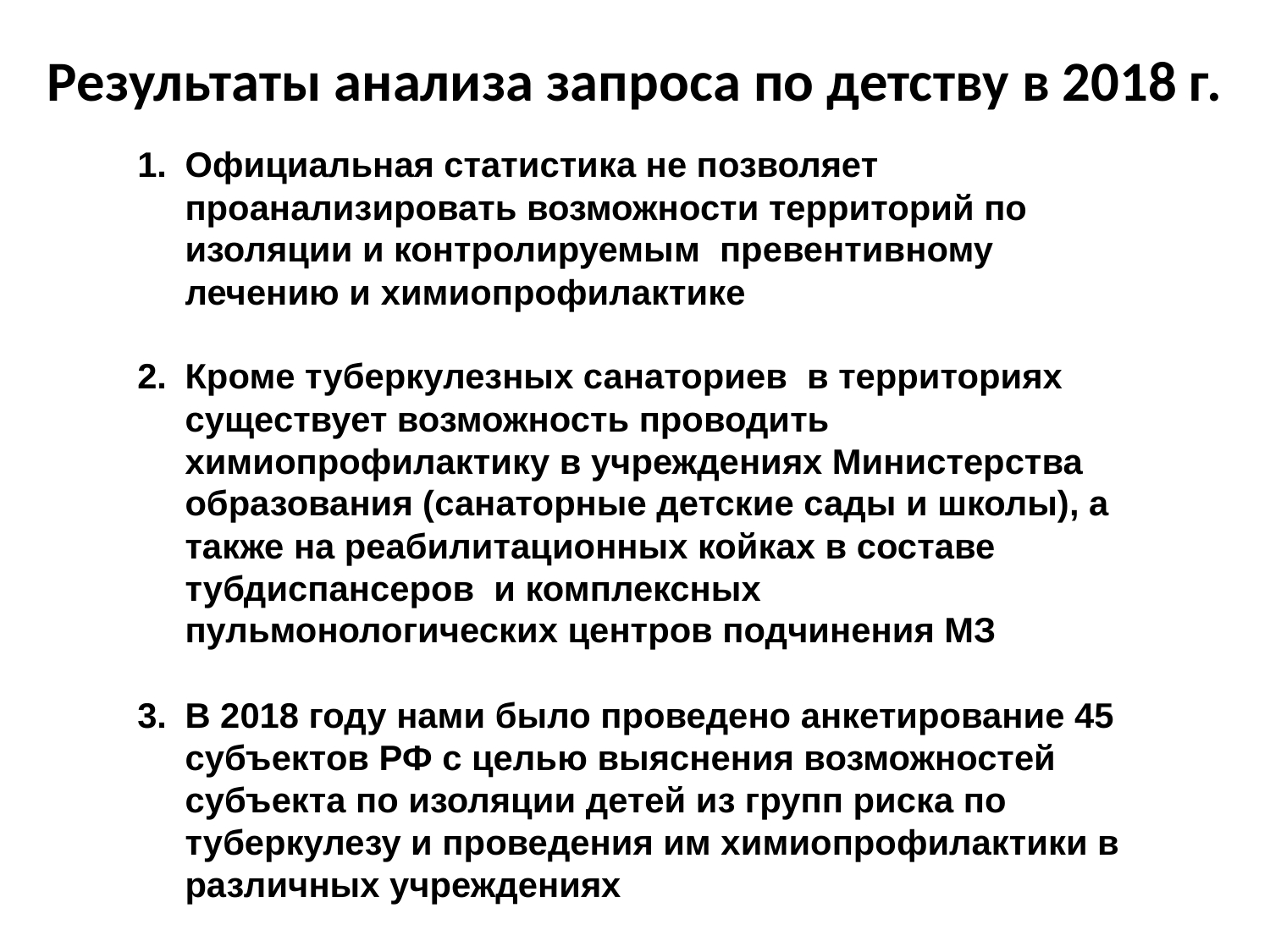

Результаты анализа запроса по детству в 2018 г.
Официальная статистика не позволяет проанализировать возможности территорий по изоляции и контролируемым  превентивному лечению и химиопрофилактике

Кроме туберкулезных санаториев  в территориях существует возможность проводить химиопрофилактику в учреждениях Министерства образования (санаторные детские сады и школы), а также на реабилитационных койках в составе тубдиспансеров  и комплексных пульмонологических центров подчинения МЗ

В 2018 году нами было проведено анкетирование 45 субъектов РФ с целью выяснения возможностей субъекта по изоляции детей из групп риска по туберкулезу и проведения им химиопрофилактики в различных учреждениях